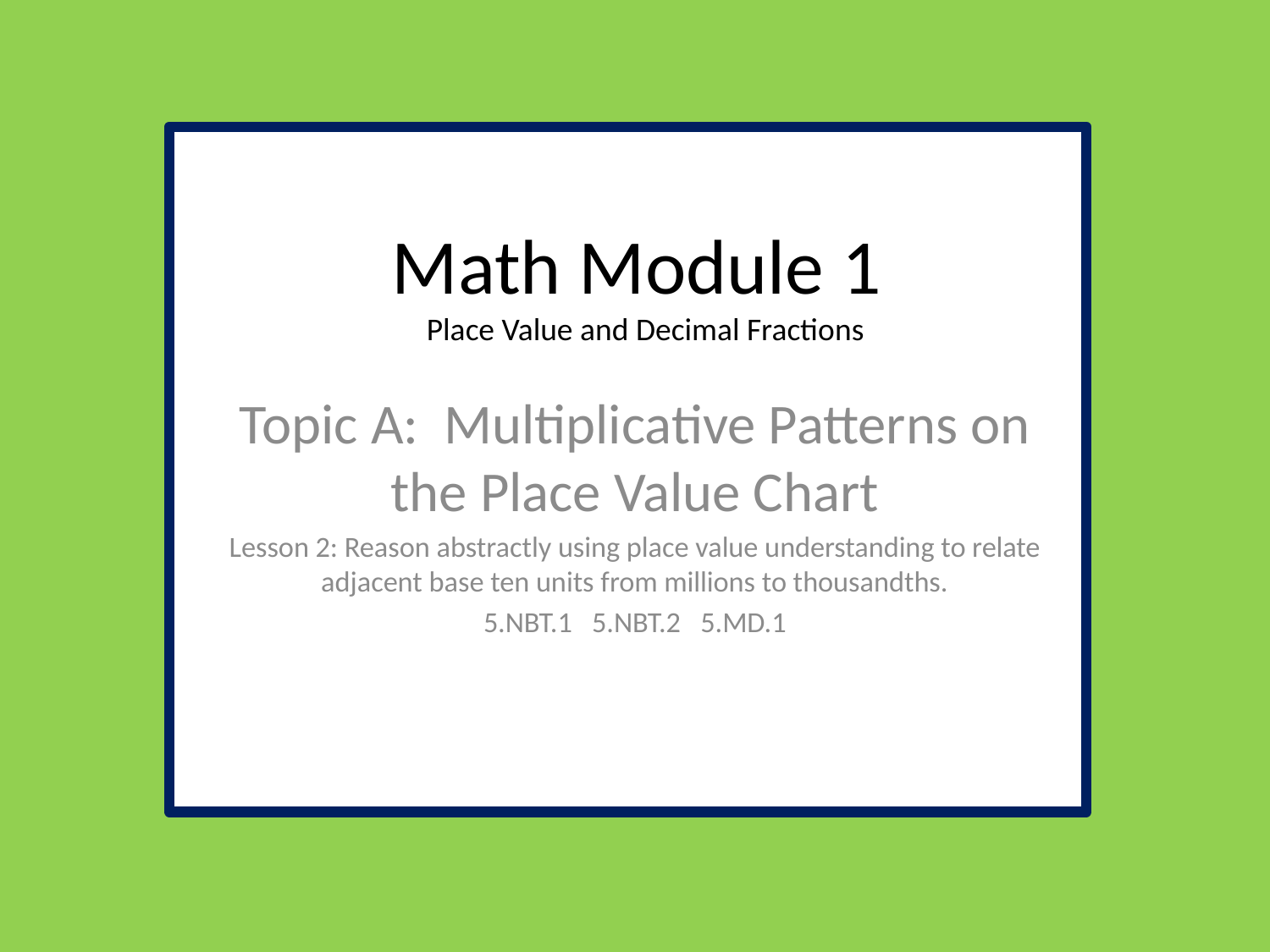

# Math Module 1 Place Value and Decimal Fractions
Topic A:  Multiplicative Patterns on the Place Value Chart
Lesson 2: Reason abstractly using place value understanding to relate adjacent base ten units from millions to thousandths.
5.NBT.1   5.NBT.2   5.MD.1